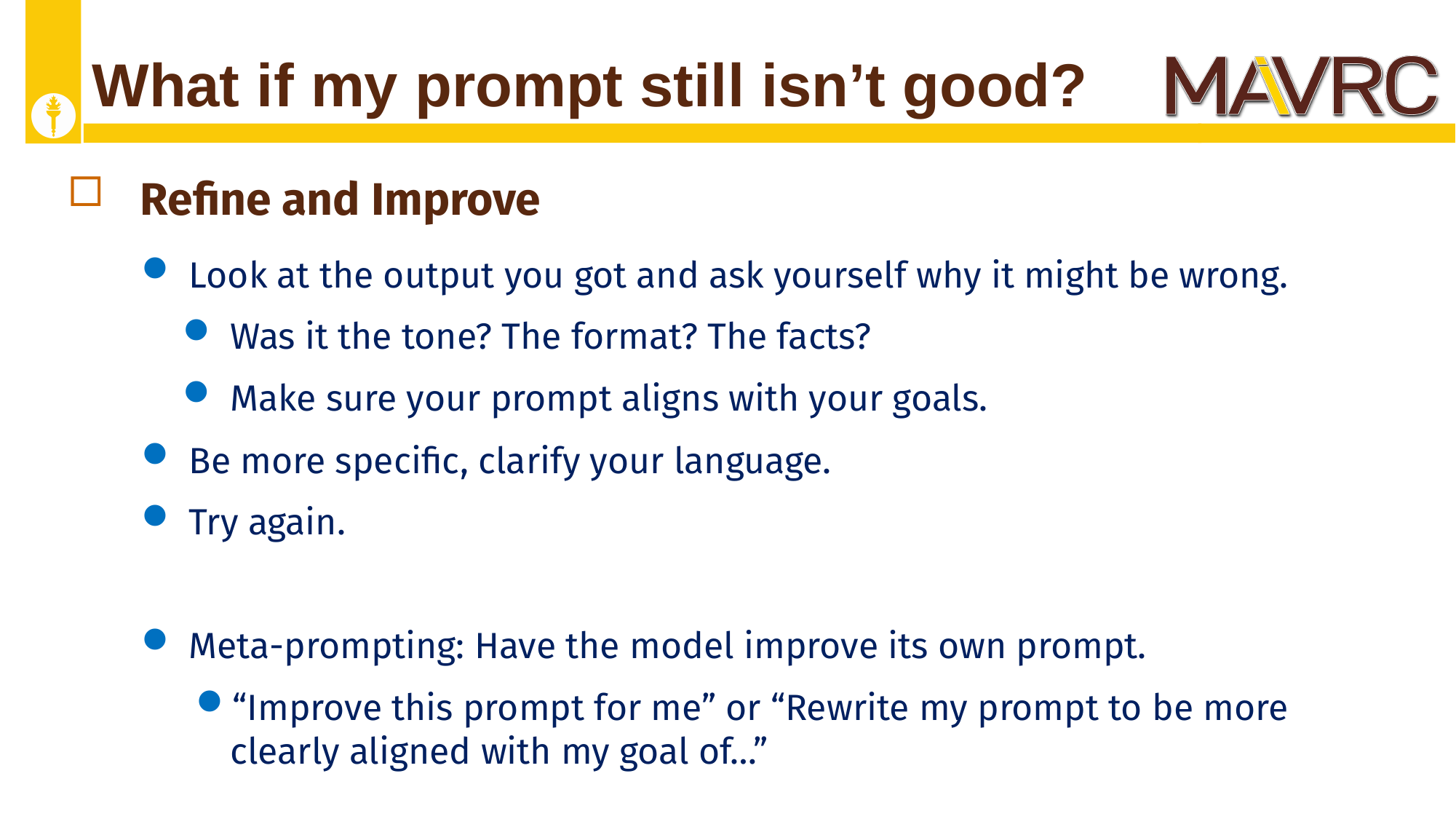

# What if my prompt still isn’t good?
Refine and Improve
Look at the output you got and ask yourself why it might be wrong.
Was it the tone? The format? The facts?
Make sure your prompt aligns with your goals.
Be more specific, clarify your language.
Try again.

Meta-prompting: Have the model improve its own prompt.
“Improve this prompt for me” or “Rewrite my prompt to be more clearly aligned with my goal of…”